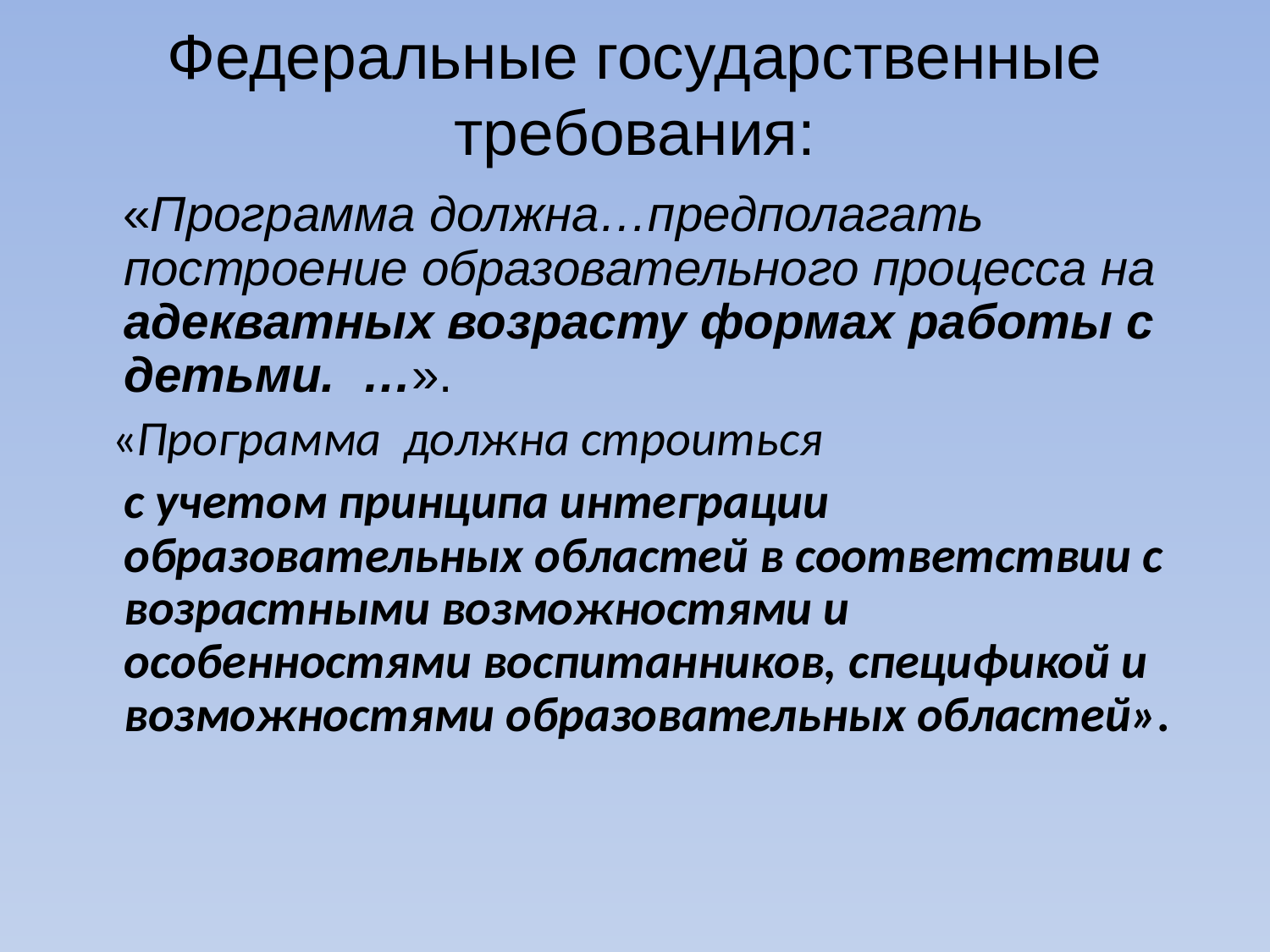

# Федеральные государственные требования:
   «Программа должна…предполагать построение образовательного процесса на адекватных возрасту формах работы с детьми.  …».
   «Программа  должна строиться
    с учетом принципа интеграции образовательных областей в соответствии с возрастными возможностями и особенностями воспитанников, спецификой и возможностями образовательных областей».